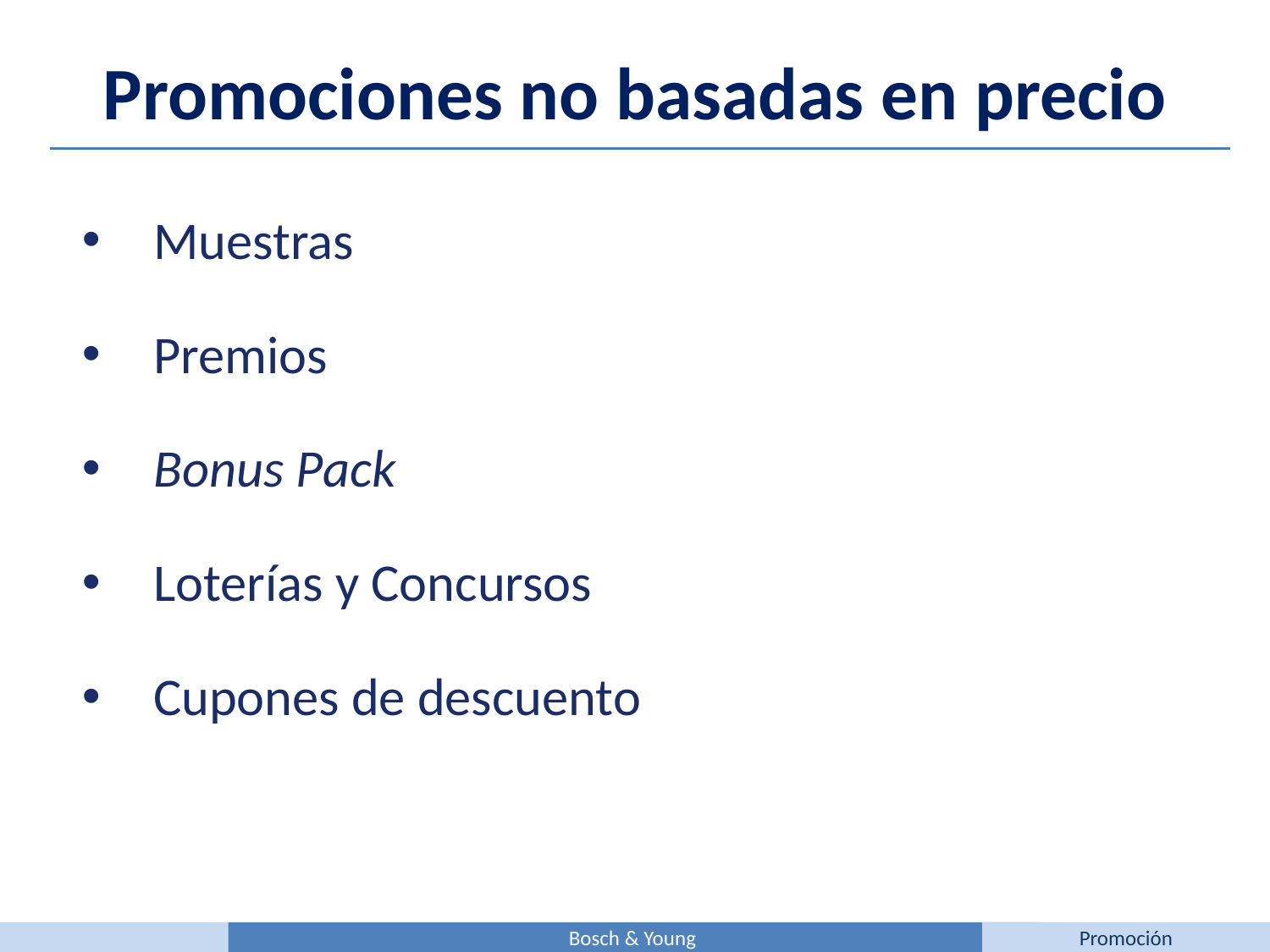

Promociones no basadas en precio
Muestras

Premios

Bonus Pack

Loterías y Concursos

Cupones de descuento

Bosch & Young
Promoción